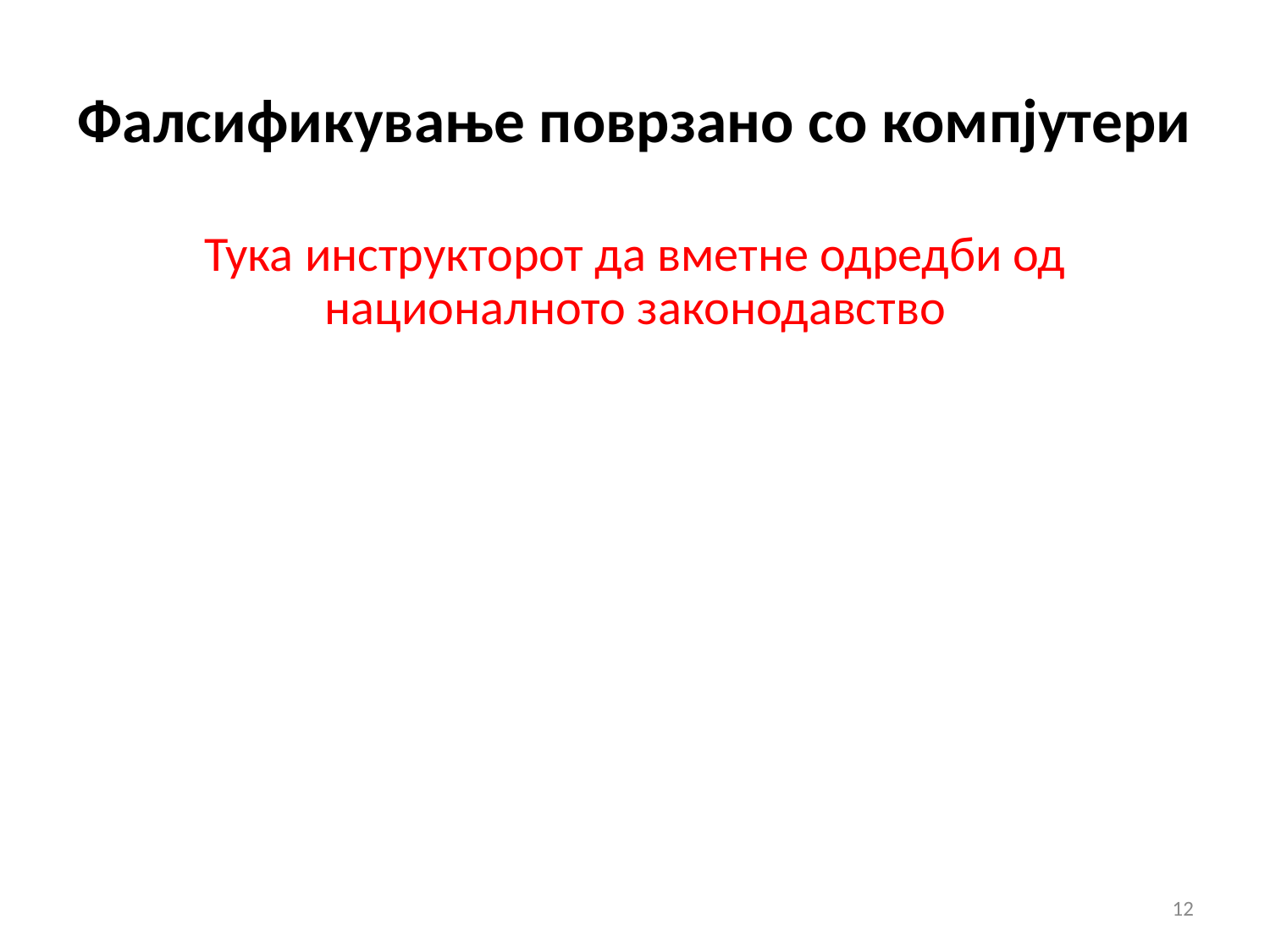

# Фалсификување поврзано со компјутери
Тука инструкторот да вметне одредби од националното законодавство
12